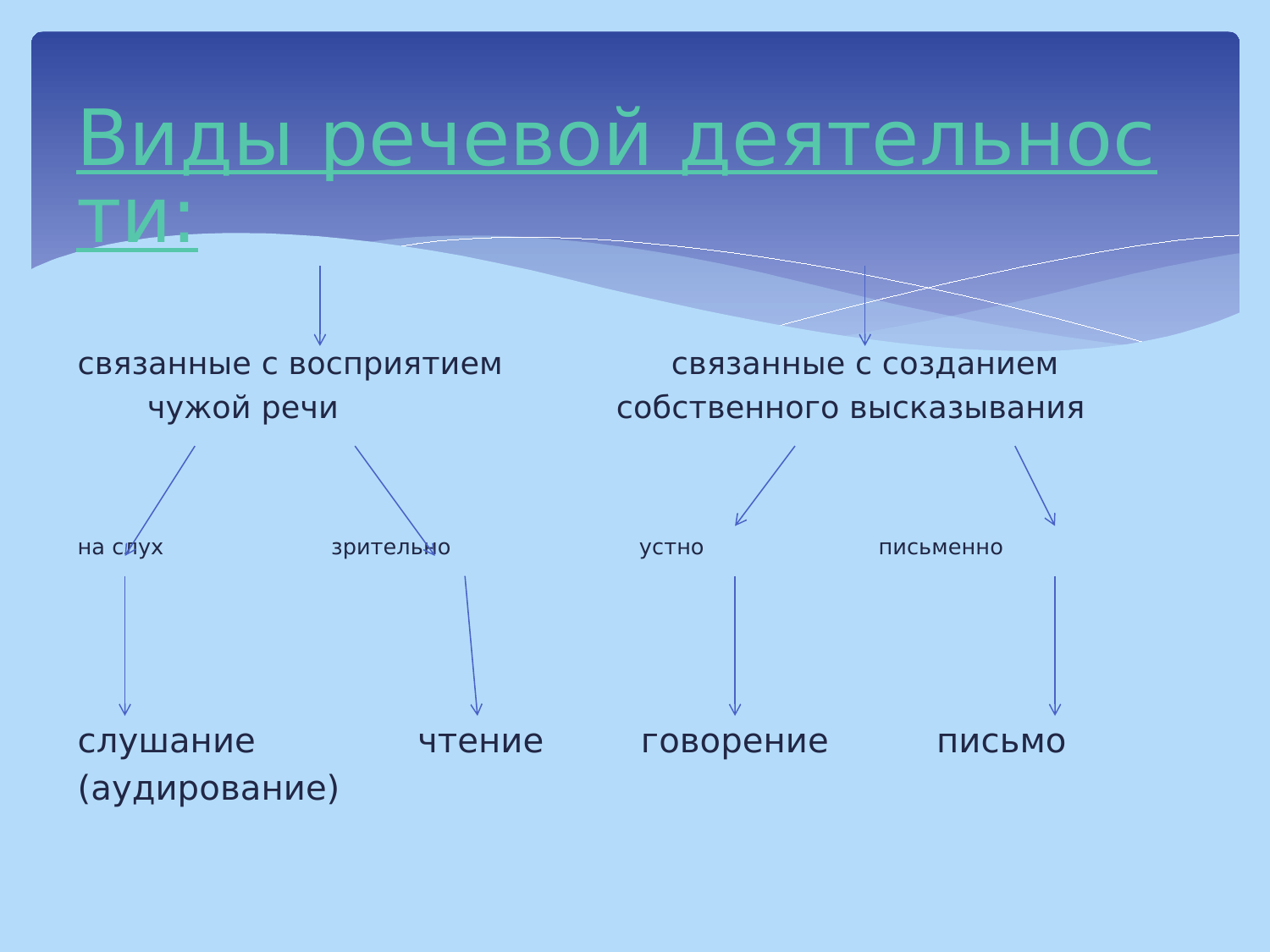

# Виды речевой деятельности:

связанные с восприятием                 связанные с созданием
       чужой речи                            собственного высказывания

на слух                        зрительно                           устно                         письменно

слушание               чтение         говорение          письмо
(аудирование)